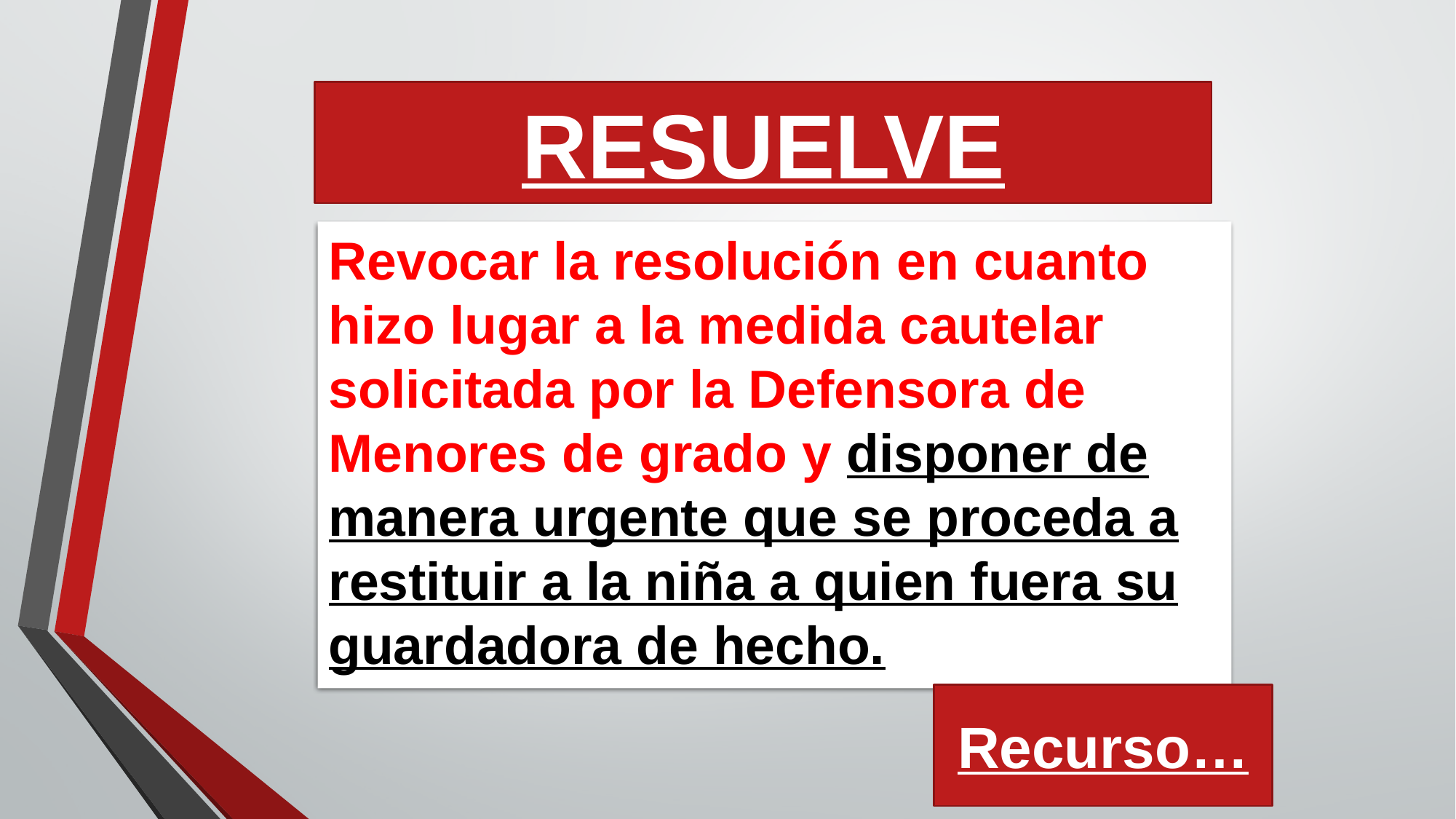

# RESUELVE
Revocar la resolución en cuanto hizo lugar a la medida cautelar solicitada por la Defensora de Menores de grado y disponer de manera urgente que se proceda a restituir a la niña a quien fuera su guardadora de hecho.

Recurso…